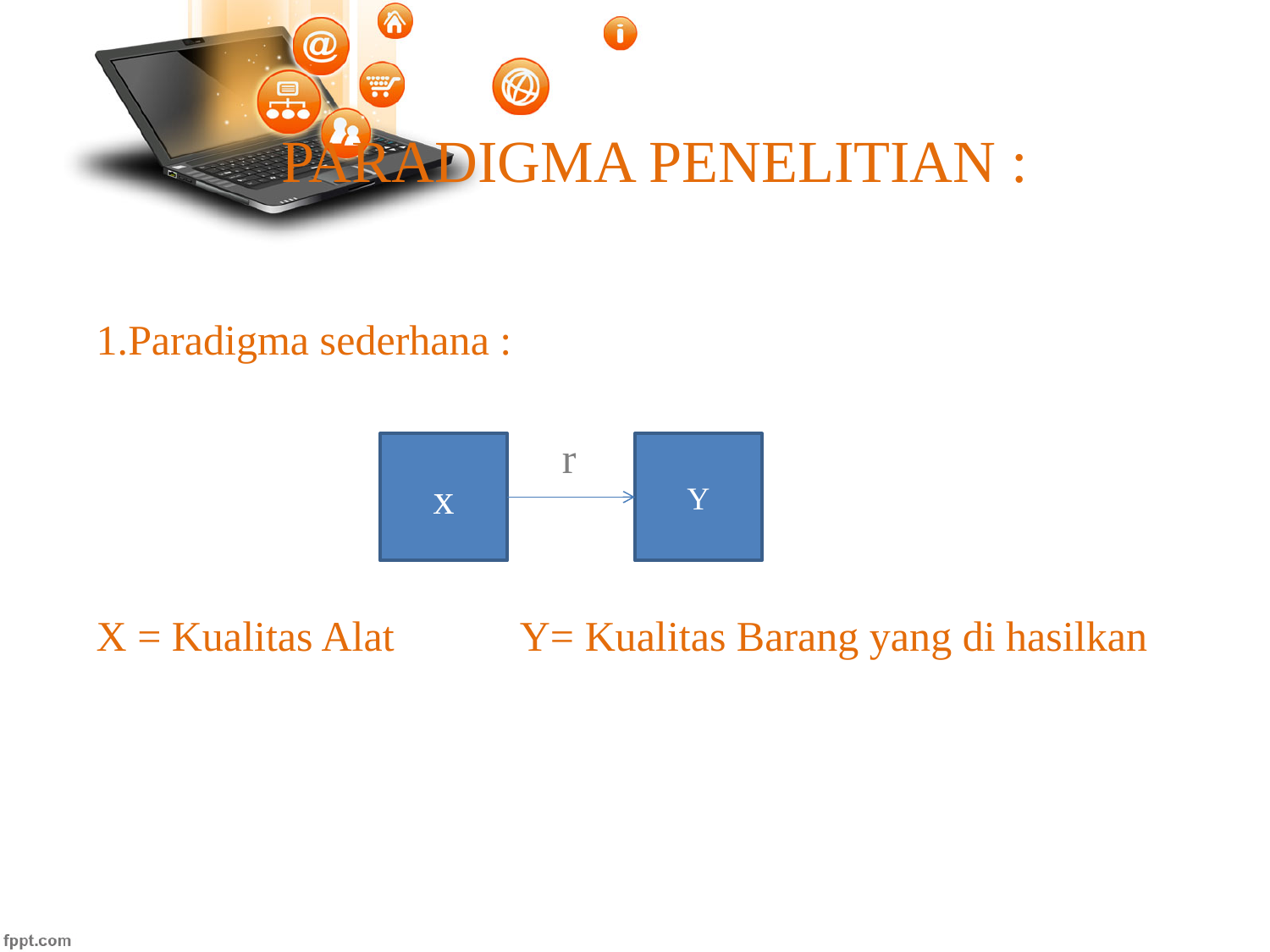

# PARADIGMA PENELITIAN :
1.Paradigma sederhana :

			        r

X = Kualitas Alat            Y= Kualitas Barang yang di hasilkan
x
Y